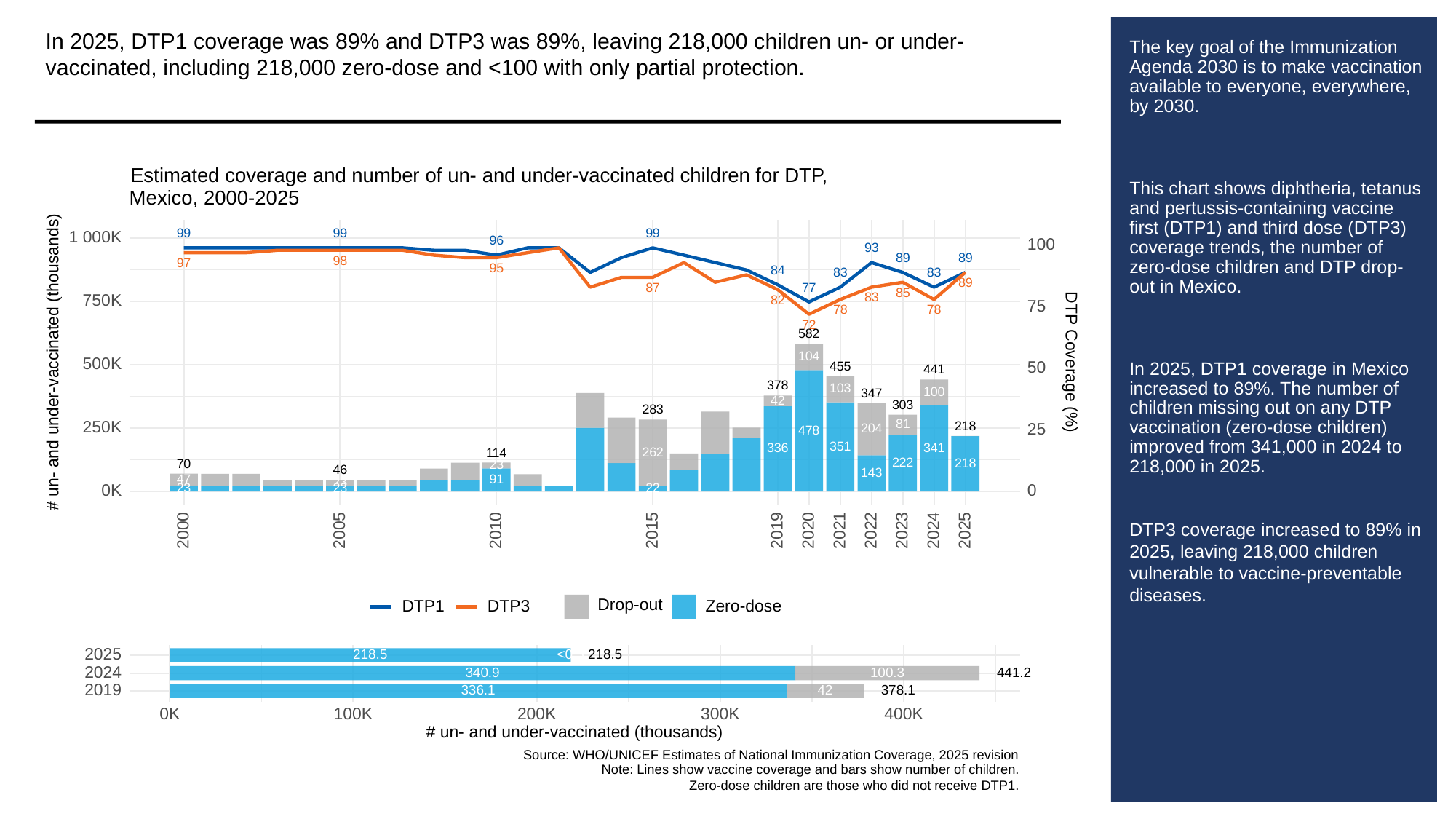

In 2025, DTP1 coverage was 89% and DTP3 was 89%, leaving 218,000 children un- or under-vaccinated, including 218,000 zero-dose and <100 with only partial protection.
# The key goal of the Immunization Agenda 2030 is to make vaccination available to everyone, everywhere, by 2030.

This chart shows diphtheria, tetanus and pertussis-containing vaccine first (DTP1) and third dose (DTP3) coverage trends, the number of zero-dose children and DTP drop-out in Mexico.

In 2025, DTP1 coverage in Mexico increased to 89%. The number of children missing out on any DTP vaccination (zero-dose children) improved from 341,000 in 2024 to 218,000 in 2025.

DTP3 coverage increased to 89% in 2025, leaving 218,000 children vulnerable to vaccine-preventable diseases.

Estimated coverage and number of un- and under-vaccinated children for DTP,
Mexico, 2000-2025

99
99
99
1 000K
96

100
93

89
89
98
97
95
84
83
83

89
77
87
85
83
750K
82
75

78
78
72
582

104
# un- and under-vaccinated (thousands)
DTP Coverage (%)
500K
455
50

441

378
103
100
347

42

303

283

81
250K
218
25
204
478

351
341
336
262
114

222
218
70

23

46

143

47
91
23

23
23
22
0K
0

2023
2000
2005
2010
2015
2019
2020
2021
2022
2024
2025

Drop-out
DTP3
Zero-dose
DTP1

2025
218.5
<0.5
218.5

2024
340.9
100.3
441.2

2019
336.1
378.1
42

300K
0K
100K
200K
400K
# un- and under-vaccinated (thousands)
Source: WHO/UNICEF Estimates of National Immunization Coverage, 2025 revision
Note: Lines show vaccine coverage and bars show number of children.
Zero-dose children are those who did not receive DTP1.